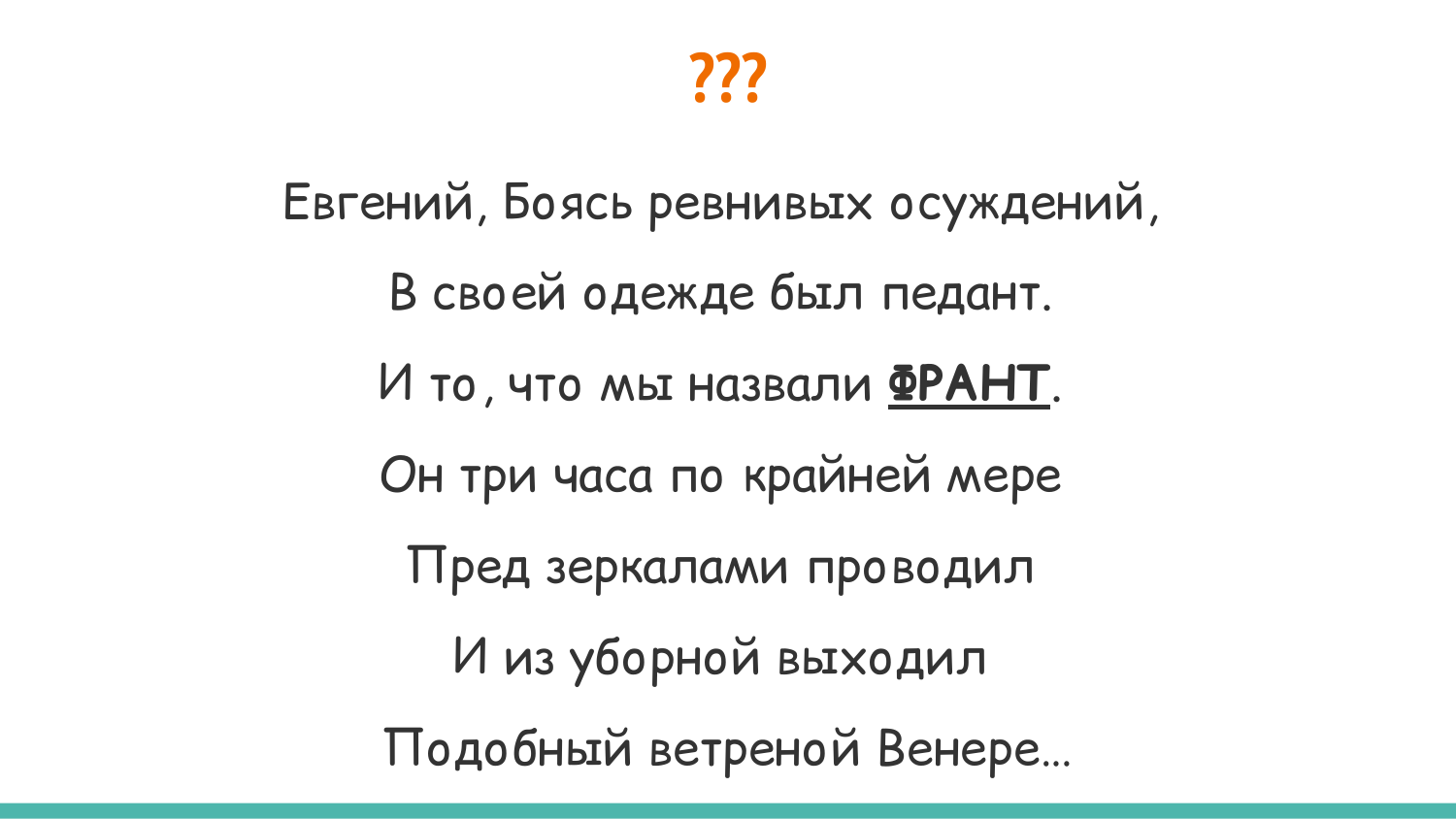

# ???

Евгений, Боясь ревнивых осуждений,
В своей одежде был педант.
И то, что мы назвали ФРАНТ.
Он три часа по крайней мере
Пред зеркалами проводил
И из уборной выходил
Подобный ветреной Венере…